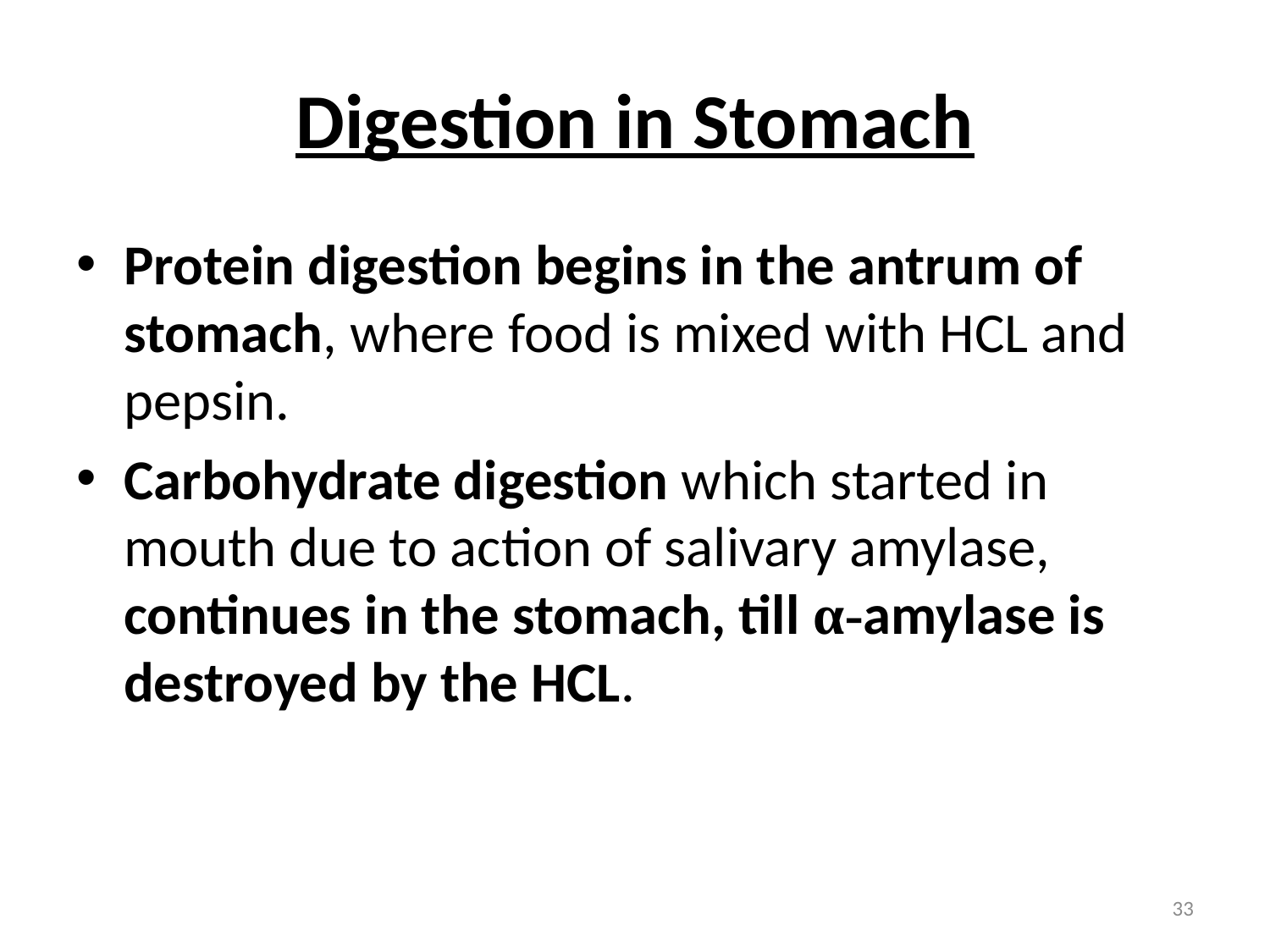

# Digestion in Stomach
Protein digestion begins in the antrum of stomach, where food is mixed with HCL and pepsin.
Carbohydrate digestion which started in mouth due to action of salivary amylase, continues in the stomach, till α-amylase is destroyed by the HCL.

33